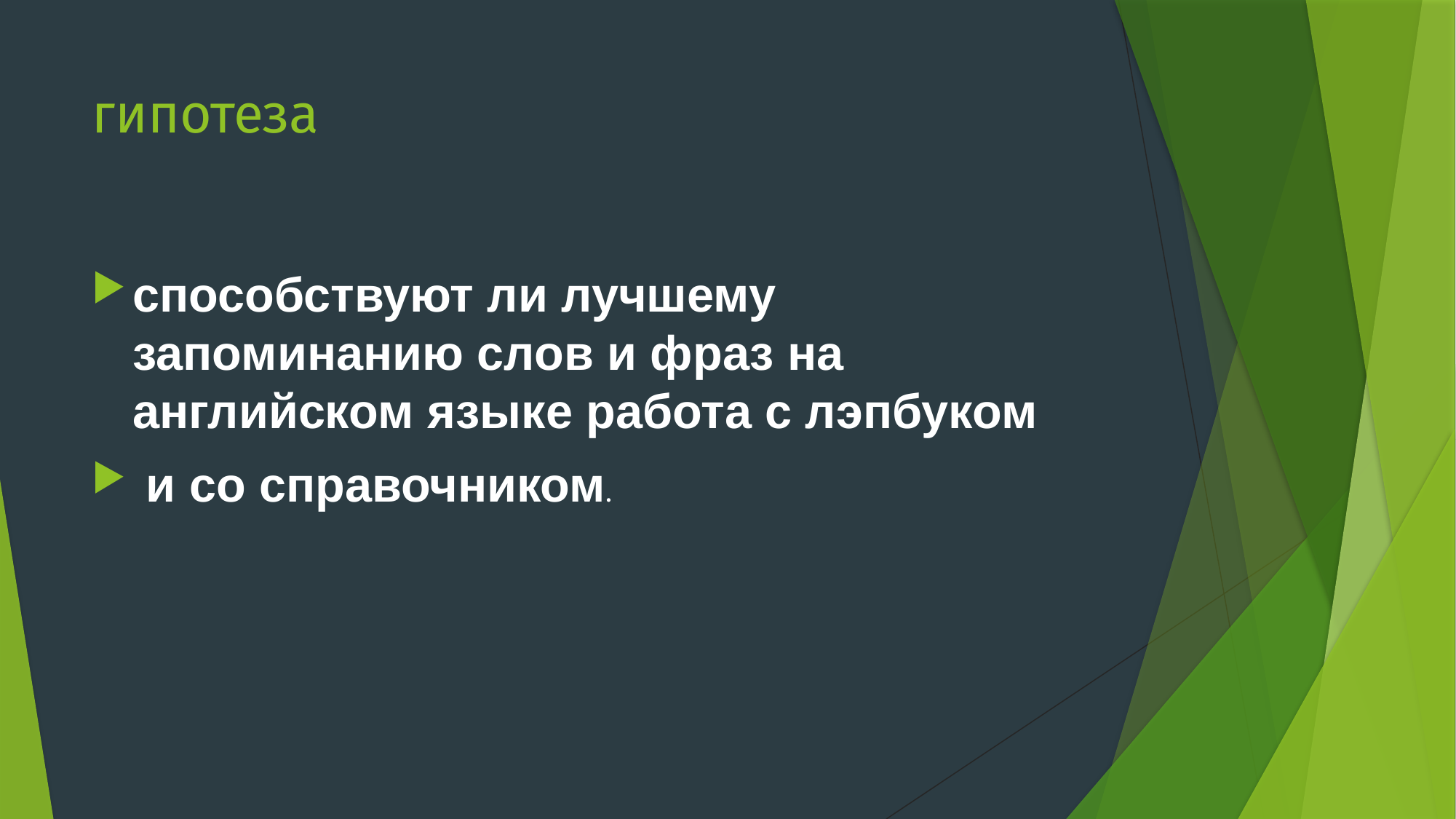

# гипотеза
способствуют ли лучшему запоминанию слов и фраз на английском языке работа с лэпбуком
 и со справочником.